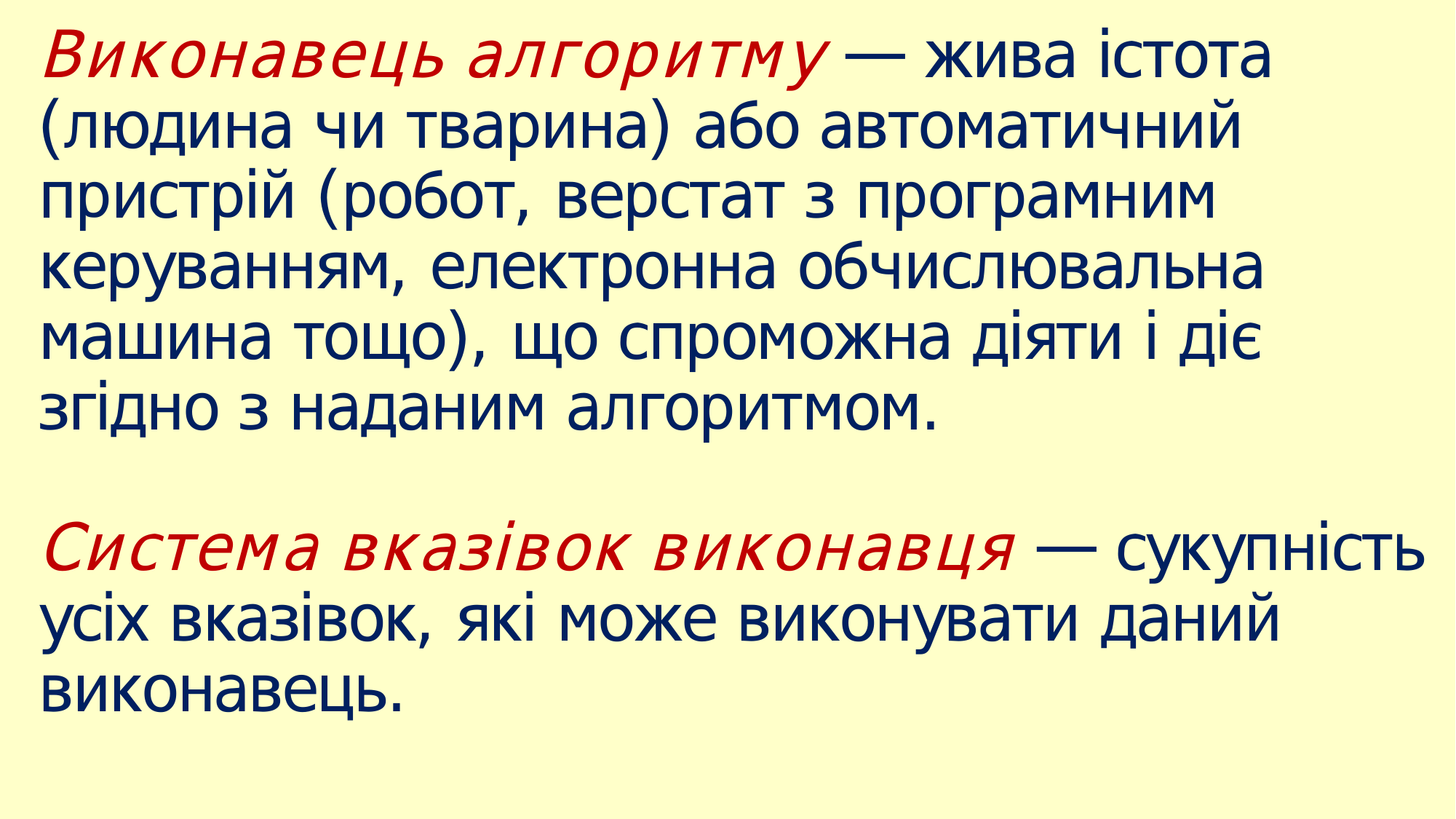

# Виконавець алгоритму — жива істота (людина чи тварина) або автоматичний пристрій (робот, верстат з програмним керуванням, електронна обчислювальна машина тощо), що спроможна діяти і діє згідно з наданим алгоритмом. Система вказівок виконавця — сукупність усіх вказівок, які може виконувати даний виконавець.